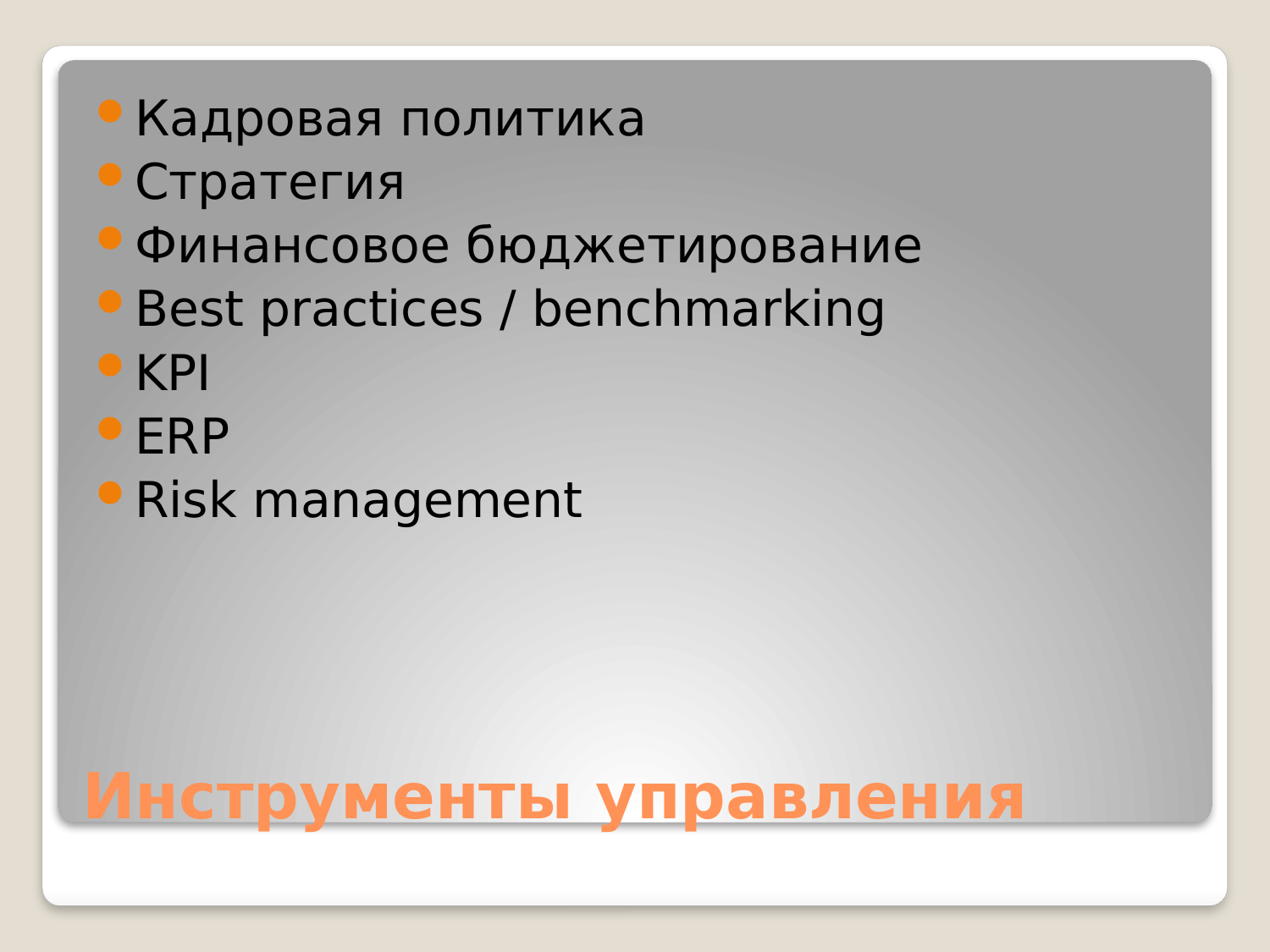

Кадровая политика
Стратегия
Финансовое бюджетирование
Best practices / benchmarking
KPI
ERP
Risk management
# Инструменты управления